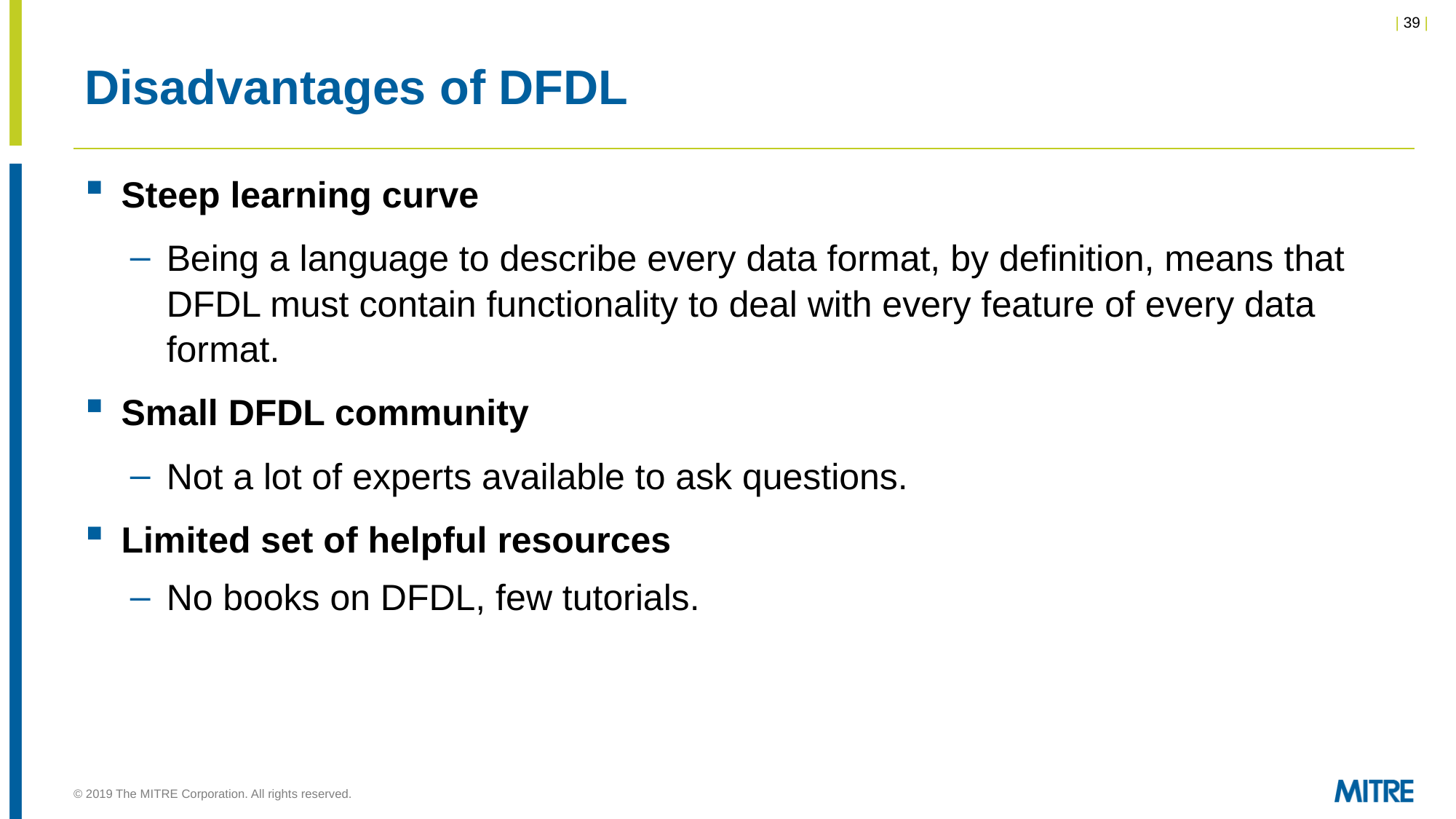

# Disadvantages of DFDL
Steep learning curve
Being a language to describe every data format, by definition, means that DFDL must contain functionality to deal with every feature of every data format.
Small DFDL community
Not a lot of experts available to ask questions.
Limited set of helpful resources
No books on DFDL, few tutorials.
© 2019 The MITRE Corporation. All rights reserved.